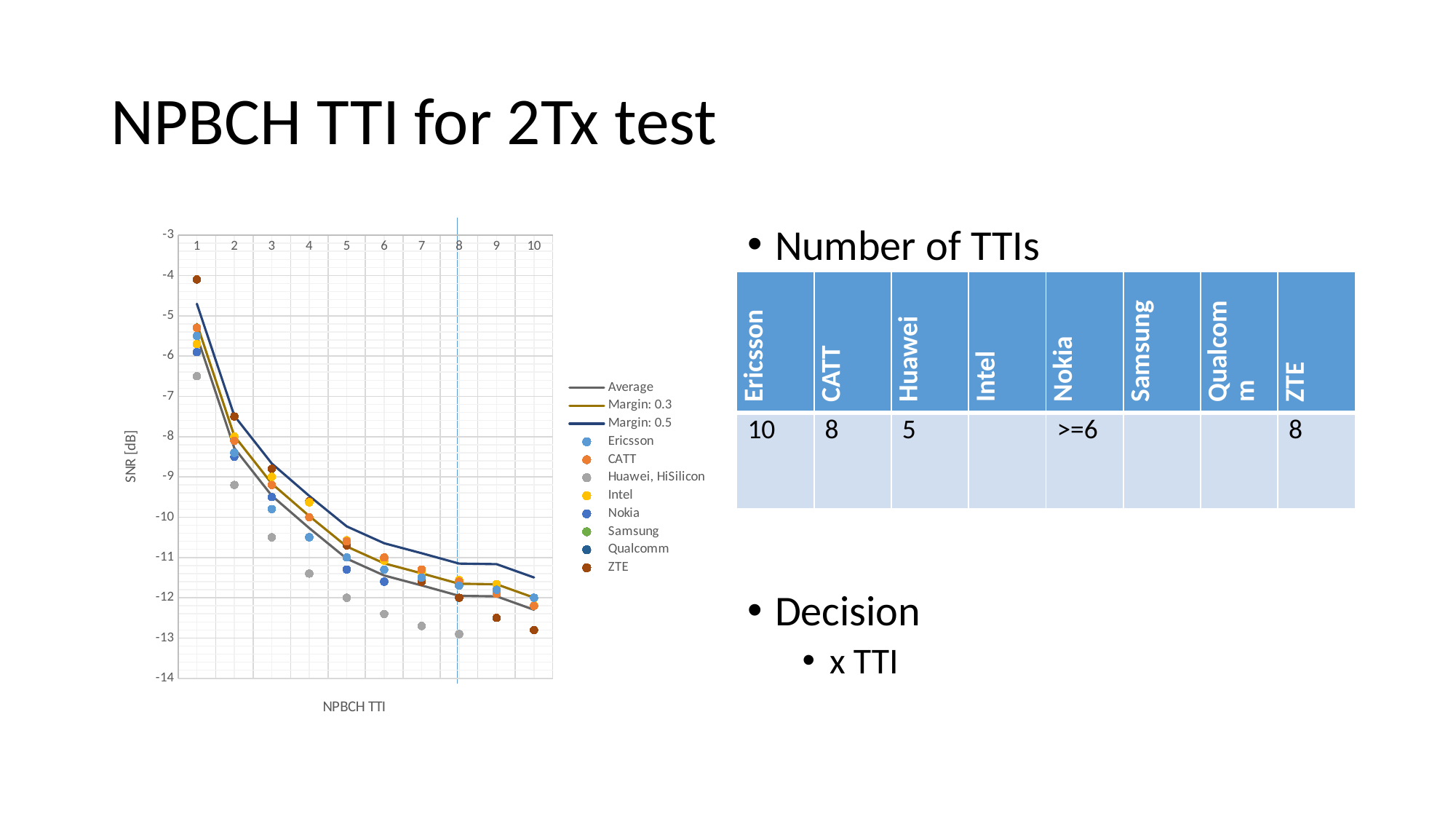

# NPBCH TTI for 2Tx test

### Chart

| Category | Average | Margin: 0.3 | Margin: 0.5 | Ericsson | CATT | Huawei, HiSilicon | Intel | Nokia | Samsung | Qualcomm | ZTE |
|---|---|---|---|---|---|---|---|---|---|---|---|
| 1 | -5.5 | -5.2 | -4.7 | -5.5 | -5.3 | -6.5 | -5.7 | -5.9 | 0.0 | 0.0 | -4.1 |
| 2 | -8.283333333333333 | -7.983333333333333 | -7.483333333333333 | -8.4 | -8.1 | -9.2 | -8.0 | -8.5 | 0.0 | 0.0 | -7.5 |
| 3 | -9.466666666666667 | -9.166666666666666 | -8.666666666666666 | -9.8 | -9.2 | -10.5 | -9.0 | -9.5 | 0.0 | 0.0 | -8.8 |
| 4 | -10.271666666666667 | -9.971666666666666 | -9.471666666666666 | -10.5 | -10.0 | -11.4 | -9.63 | -10.5 | 0.0 | 0.0 | -9.6 |
| 5 | -11.028333333333334 | -10.728333333333333 | -10.228333333333333 | -11.0 | -10.6 | -12.0 | -10.57 | -11.3 | 0.0 | 0.0 | -10.7 |
| 6 | -11.446666666666667 | -11.146666666666667 | -10.646666666666667 | -11.3 | -11.0 | -12.4 | -11.08 | -11.6 | 0.0 | 0.0 | -11.3 |
| 7 | -11.693999999999999 | -11.393999999999998 | -10.893999999999998 | -11.5 | -11.3 | -12.7 | -11.37 | 0.0 | 0.0 | 0.0 | -11.6 |
| 8 | -11.952 | -11.652 | -11.152 | -11.7 | -11.6 | -12.9 | -11.56 | 0.0 | 0.0 | 0.0 | -12.0 |
| 9 | -11.965 | -11.665 | -11.165 | -11.8 | -11.9 | 0.0 | -11.66 | 0.0 | 0.0 | 0.0 | -12.5 |
| 10 | -12.2975 | -11.997499999999999 | -11.497499999999999 | -12.0 | -12.2 | 0.0 | -12.19 | 0.0 | 0.0 | 0.0 | -12.8 |
Number of TTIs

Decision
x TTI
| Ericsson | CATT | Huawei | Intel | Nokia | Samsung | Qualcomm | ZTE |
| --- | --- | --- | --- | --- | --- | --- | --- |
| 10 | 8 | 5 |  | >=6 |  |  | 8 |